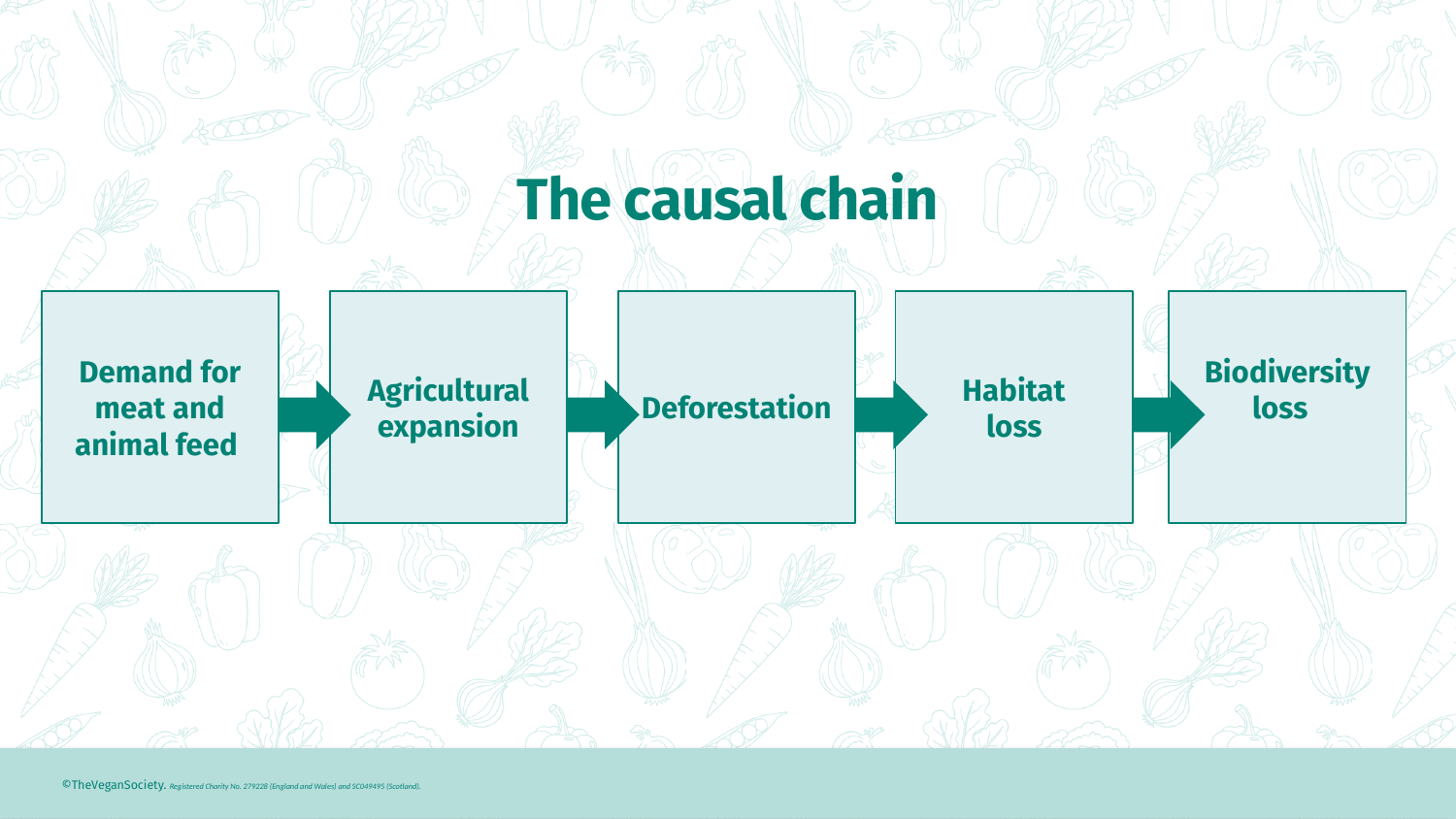

# The causal chain
Agricultural expansion
Habitat
loss
Biodiversity loss

Demand for meat and animal feed
Deforestation